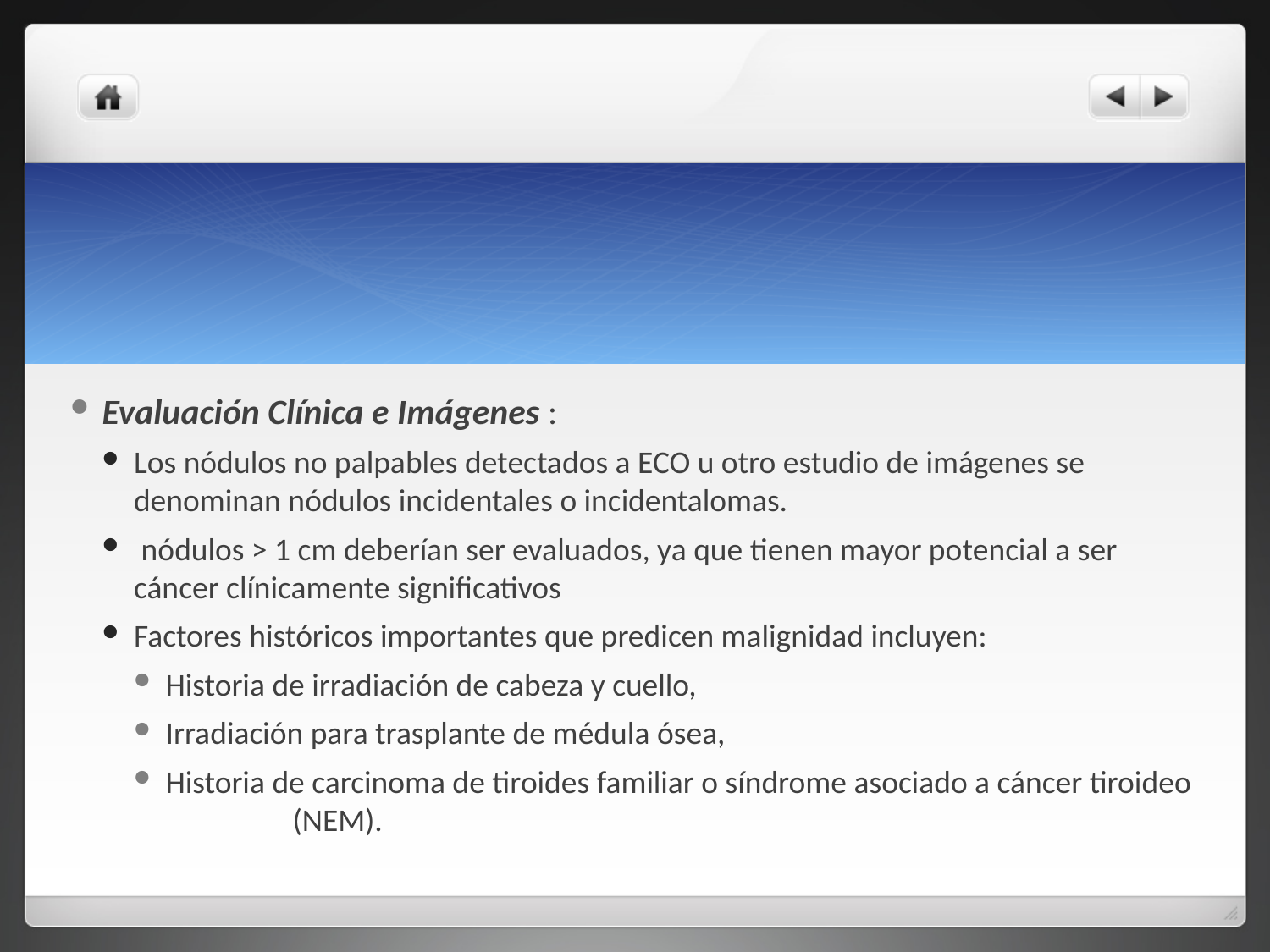

#
Evaluación Clínica e Imágenes :
Los nódulos no palpables detectados a ECO u otro estudio de imágenes se denominan nódulos incidentales o incidentalomas.
 nódulos > 1 cm deberían ser evaluados, ya que tienen mayor potencial a ser cáncer clínicamente significativos
Factores históricos importantes que predicen malignidad incluyen:
Historia de irradiación de cabeza y cuello,
Irradiación para trasplante de médula ósea,
Historia de carcinoma de tiroides familiar o síndrome asociado a cáncer tiroideo 	(NEM).